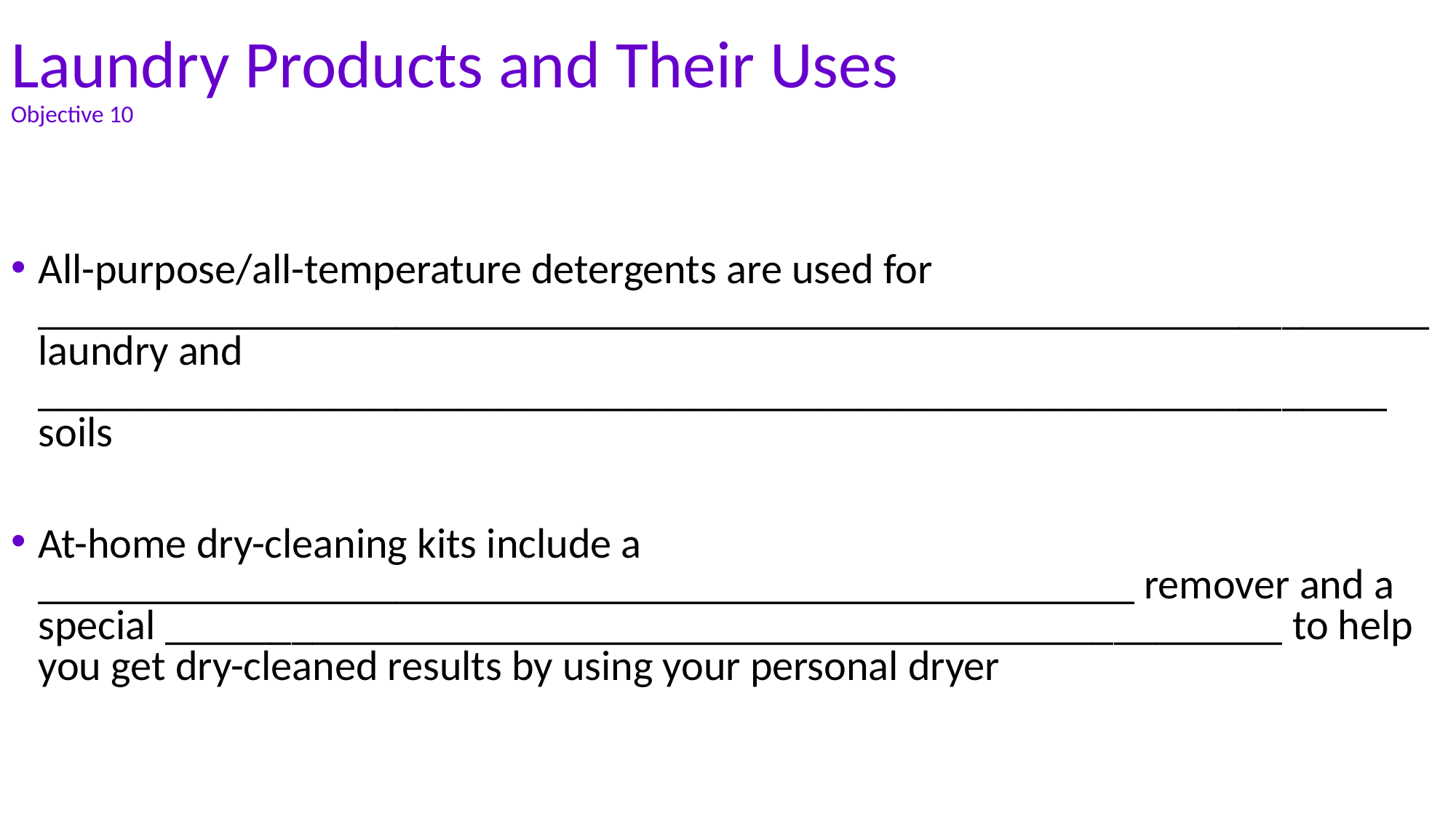

# Laundry Products and Their Uses Objective 10
All-purpose/all-temperature detergents are used for __________________________________________________________________ laundry and ________________________________________________________________ soils

At-home dry-cleaning kits include a ____________________________________________________ remover and a special _____________________________________________________ to help you get dry-cleaned results by using your personal dryer